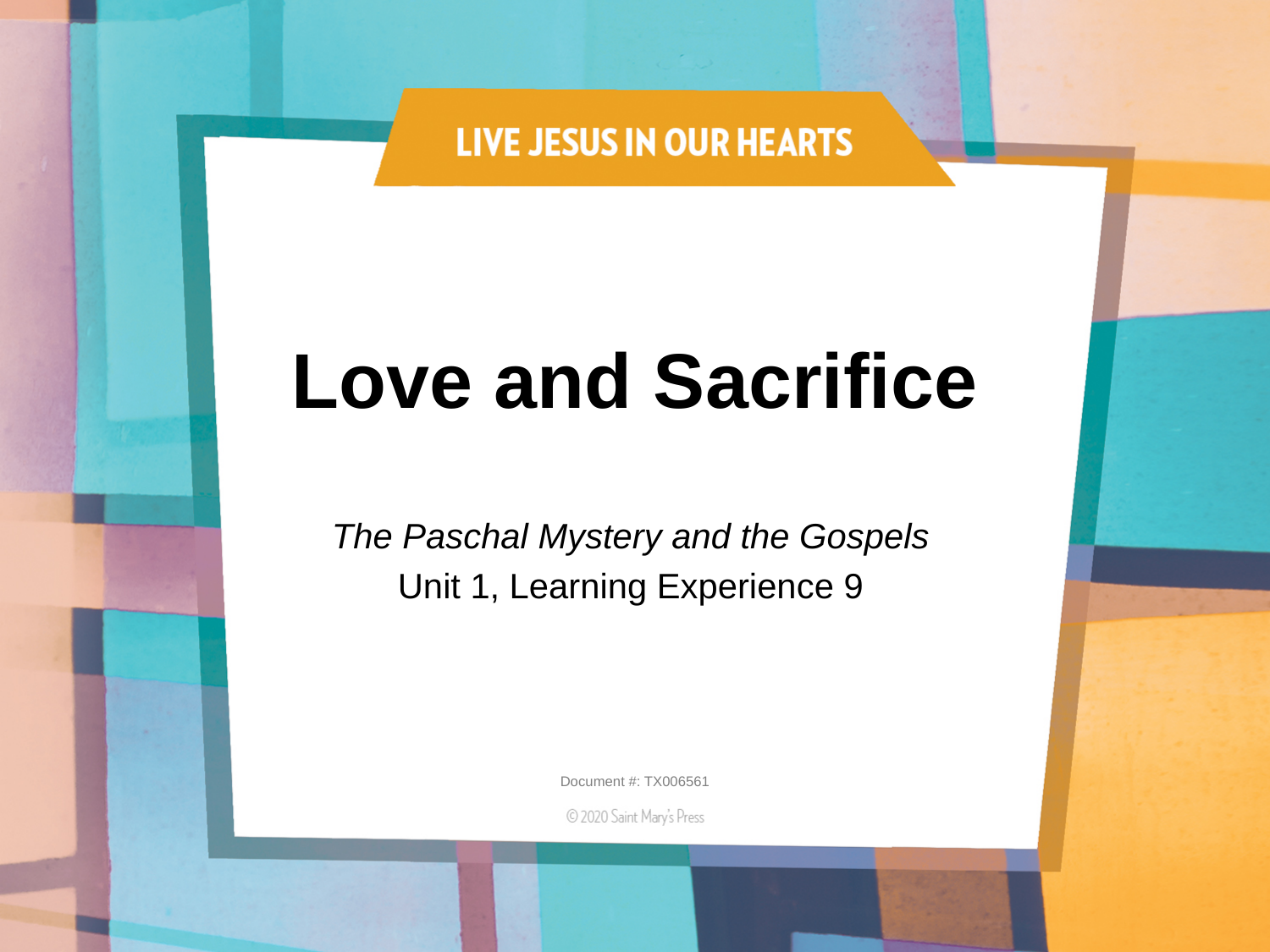

# Love and Sacrifice
The Paschal Mystery and the Gospels
Unit 1, Learning Experience 9
Document #: TX006561